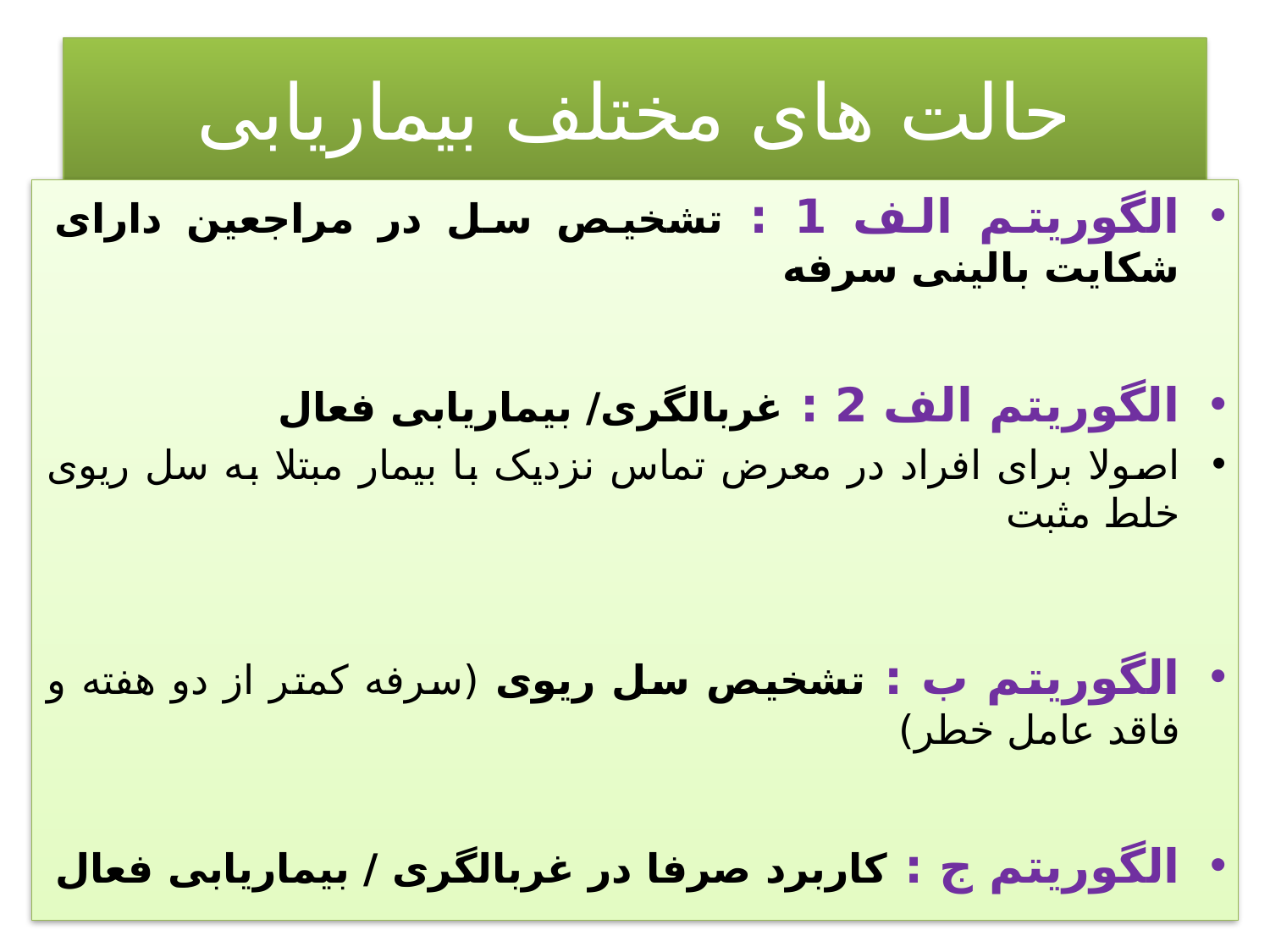

# حالت های مختلف بیماریابی
الگوریتم الف 1 : تشخیص سل در مراجعین دارای شکایت بالینی سرفه

الگوریتم الف 2 : غربالگری/ بیماریابی فعال
اصولا برای افراد در معرض تماس نزدیک با بیمار مبتلا به سل ریوی خلط مثبت

الگوریتم ب : تشخیص سل ریوی (سرفه کمتر از دو هفته و فاقد عامل خطر)

الگوریتم ج : کاربرد صرفا در غربالگری / بیماریابی فعال